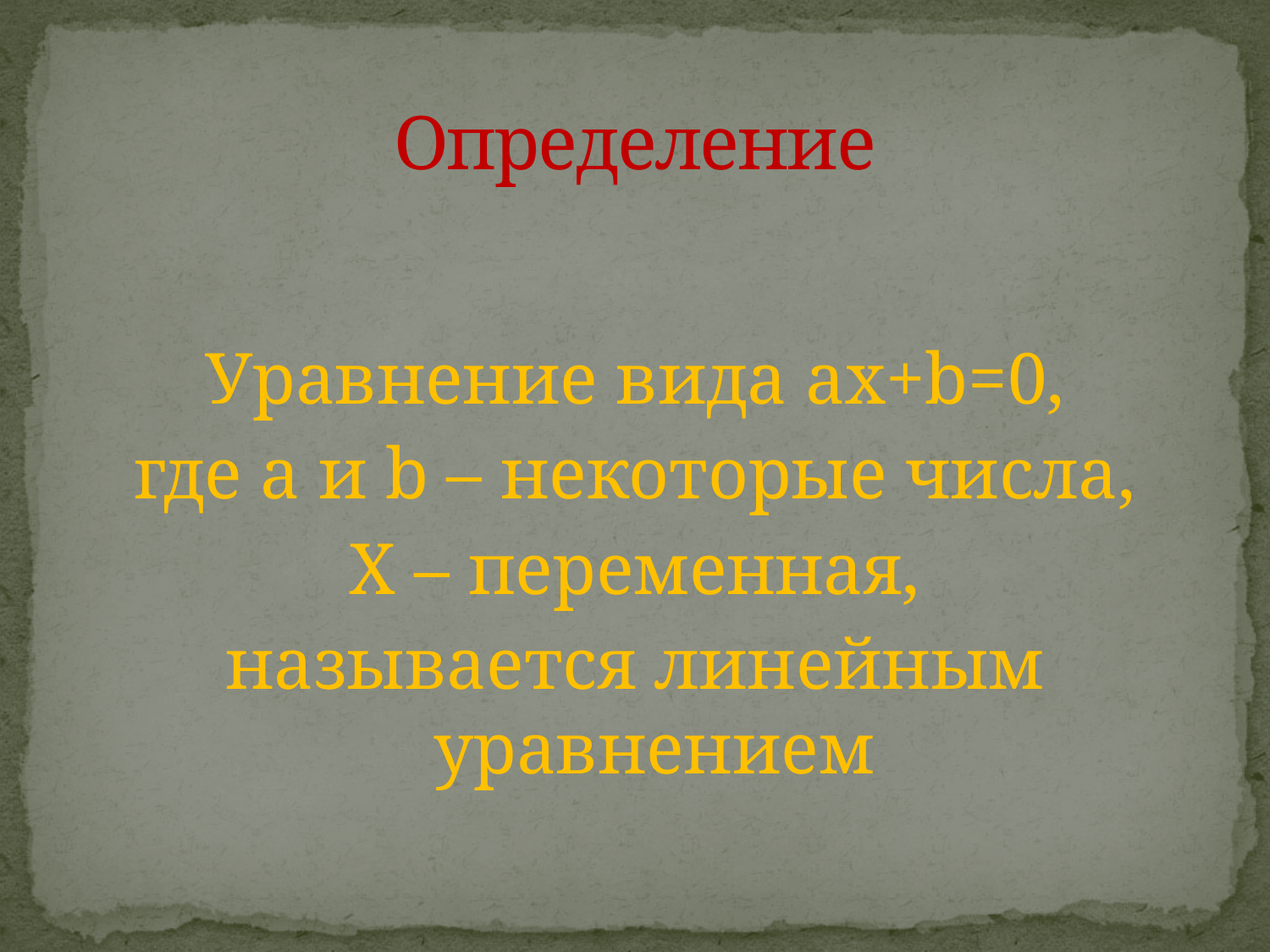

# Определение
Уравнение вида ax+b=0,
где a и b – некоторые числа,
X – переменная,
называется линейным уравнением